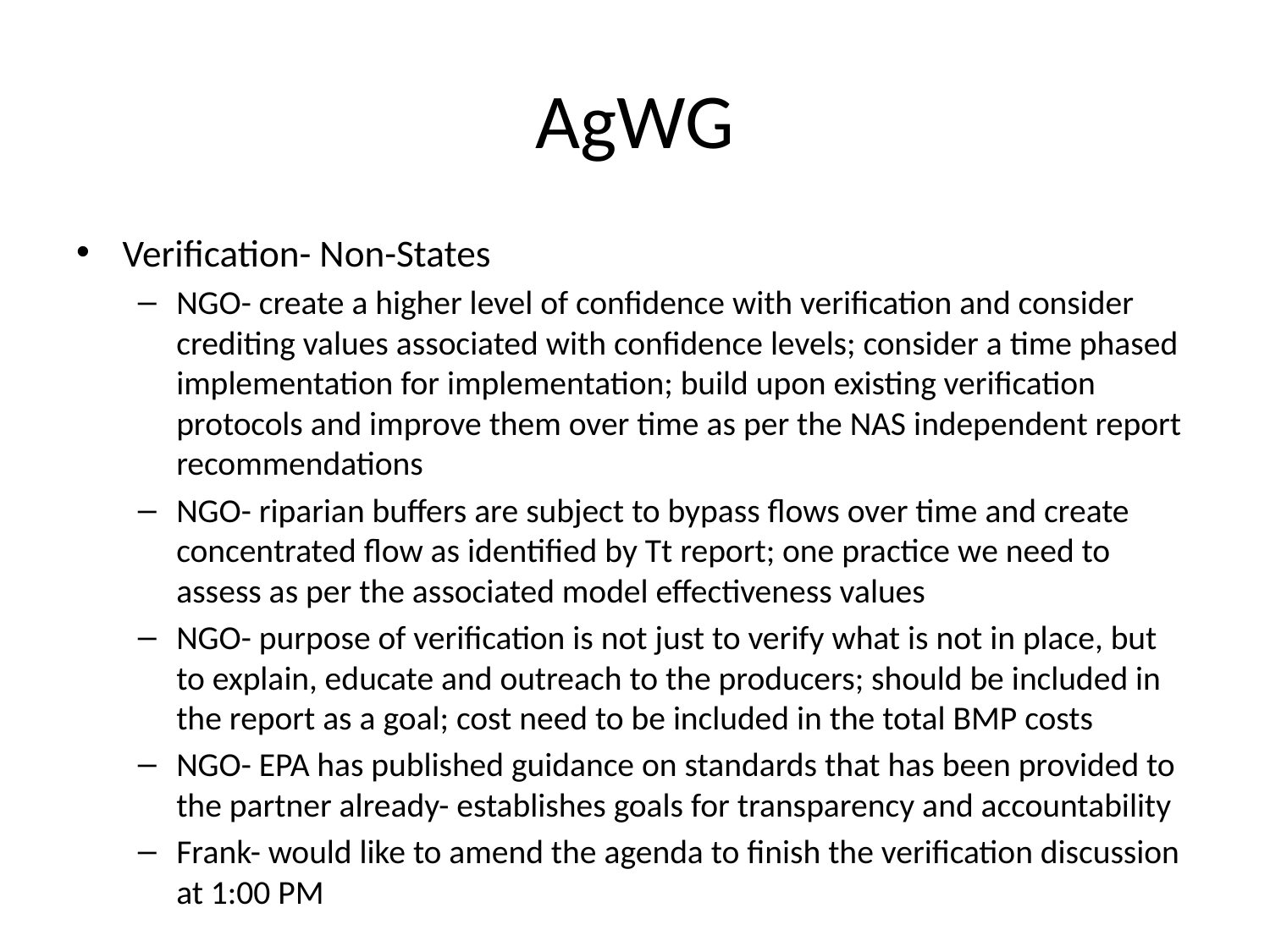

# AgWG
Verification- Non-States
NGO- create a higher level of confidence with verification and consider crediting values associated with confidence levels; consider a time phased implementation for implementation; build upon existing verification protocols and improve them over time as per the NAS independent report recommendations
NGO- riparian buffers are subject to bypass flows over time and create concentrated flow as identified by Tt report; one practice we need to assess as per the associated model effectiveness values
NGO- purpose of verification is not just to verify what is not in place, but to explain, educate and outreach to the producers; should be included in the report as a goal; cost need to be included in the total BMP costs
NGO- EPA has published guidance on standards that has been provided to the partner already- establishes goals for transparency and accountability
Frank- would like to amend the agenda to finish the verification discussion at 1:00 PM